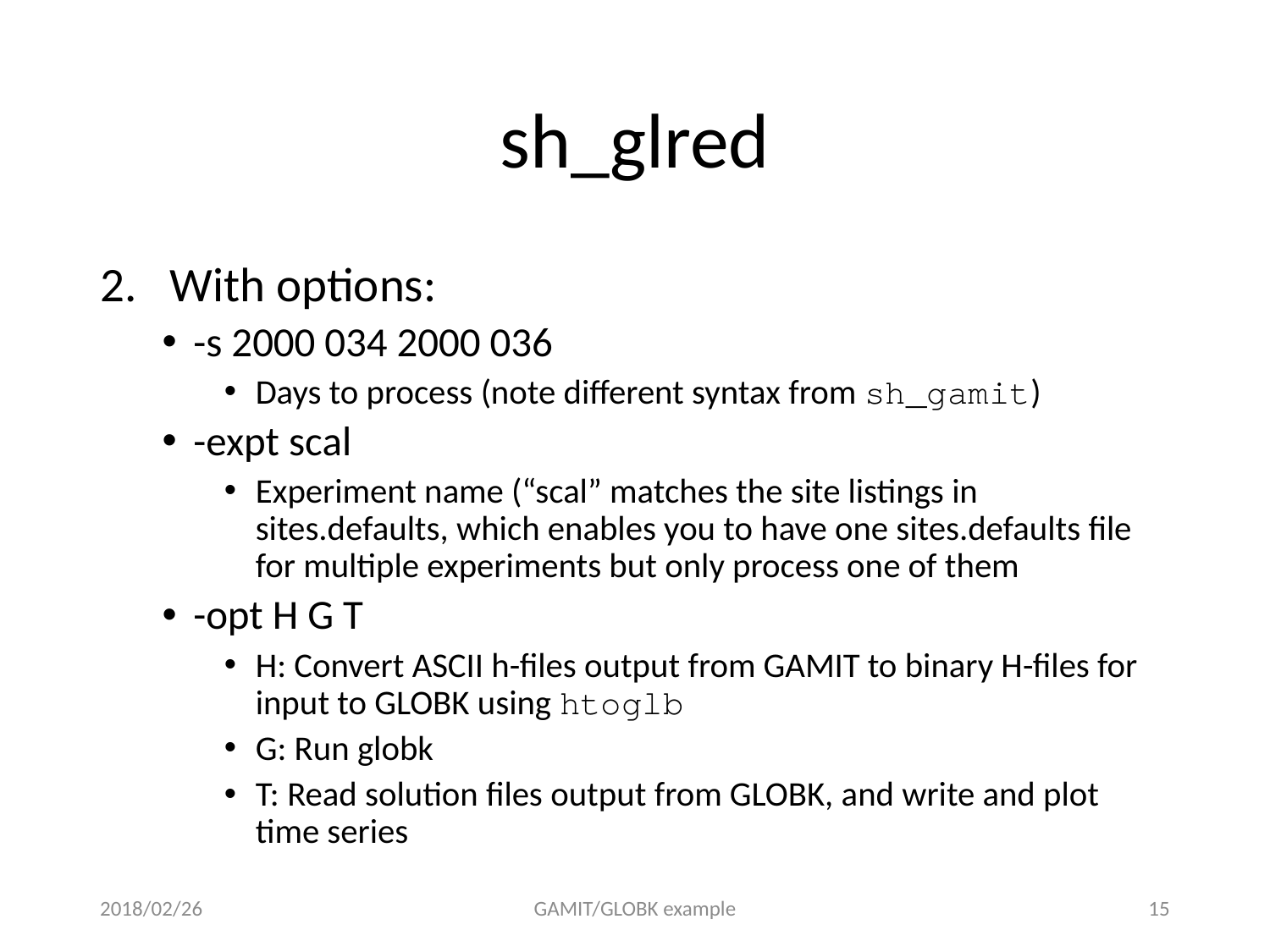

# sh_glred
With options:
-s 2000 034 2000 036
Days to process (note different syntax from sh_gamit)
-expt scal
Experiment name (“scal” matches the site listings in sites.defaults, which enables you to have one sites.defaults file for multiple experiments but only process one of them
-opt H G T
H: Convert ASCII h-files output from GAMIT to binary H-files for input to GLOBK using htoglb
G: Run globk
T: Read solution files output from GLOBK, and write and plot time series

2018/02/26
GAMIT/GLOBK example
15